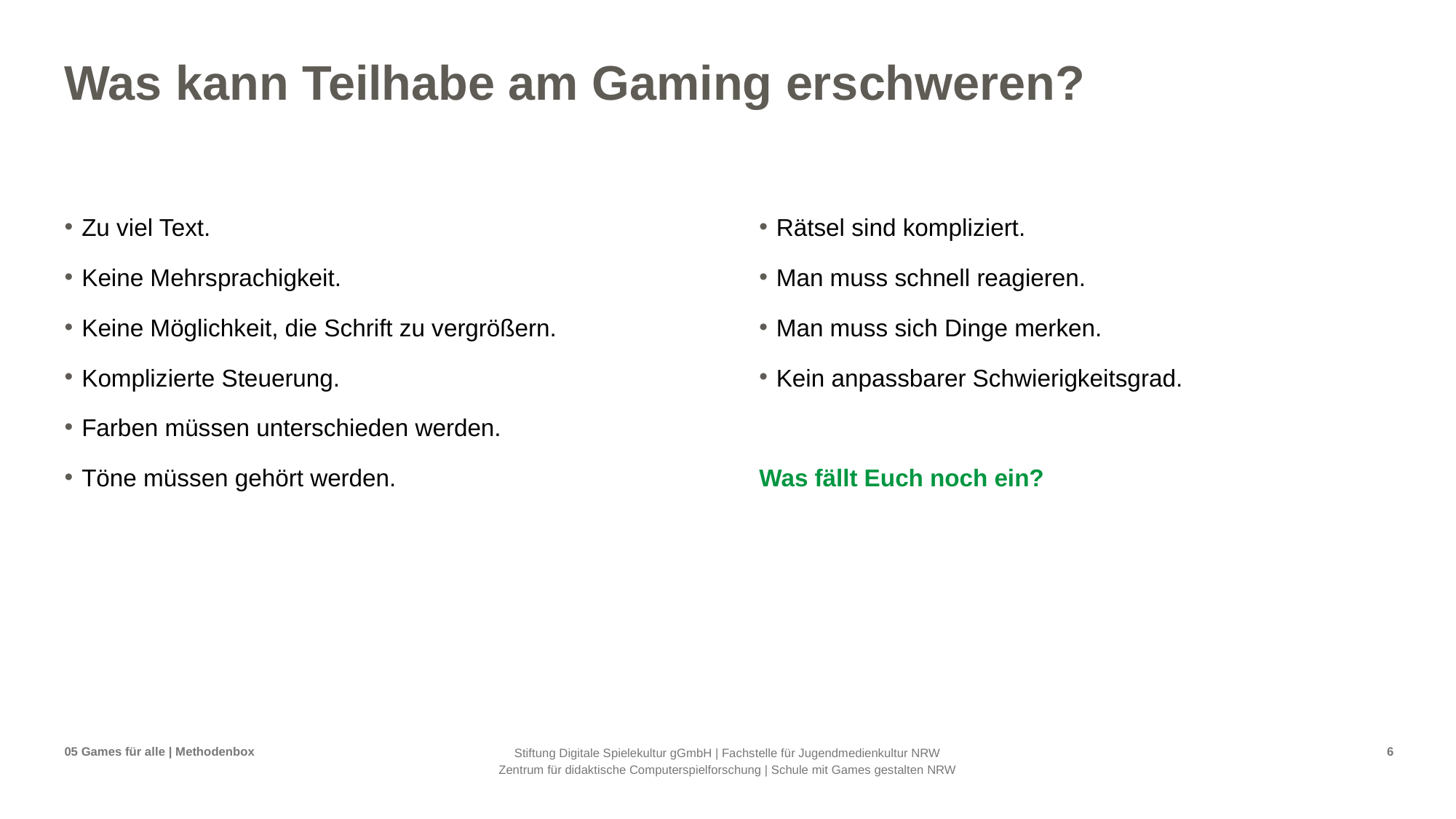

# Was kann Teilhabe am Gaming erschweren?
Zu viel Text.
Keine Mehrsprachigkeit.
Keine Möglichkeit, die Schrift zu vergrößern.
Komplizierte Steuerung.
Farben müssen unterschieden werden.
Töne müssen gehört werden.

Rätsel sind kompliziert.
Man muss schnell reagieren.
Man muss sich Dinge merken.
Kein anpassbarer Schwierigkeitsgrad.

Was fällt Euch noch ein?
05 Games für alle | Methodenbox
6